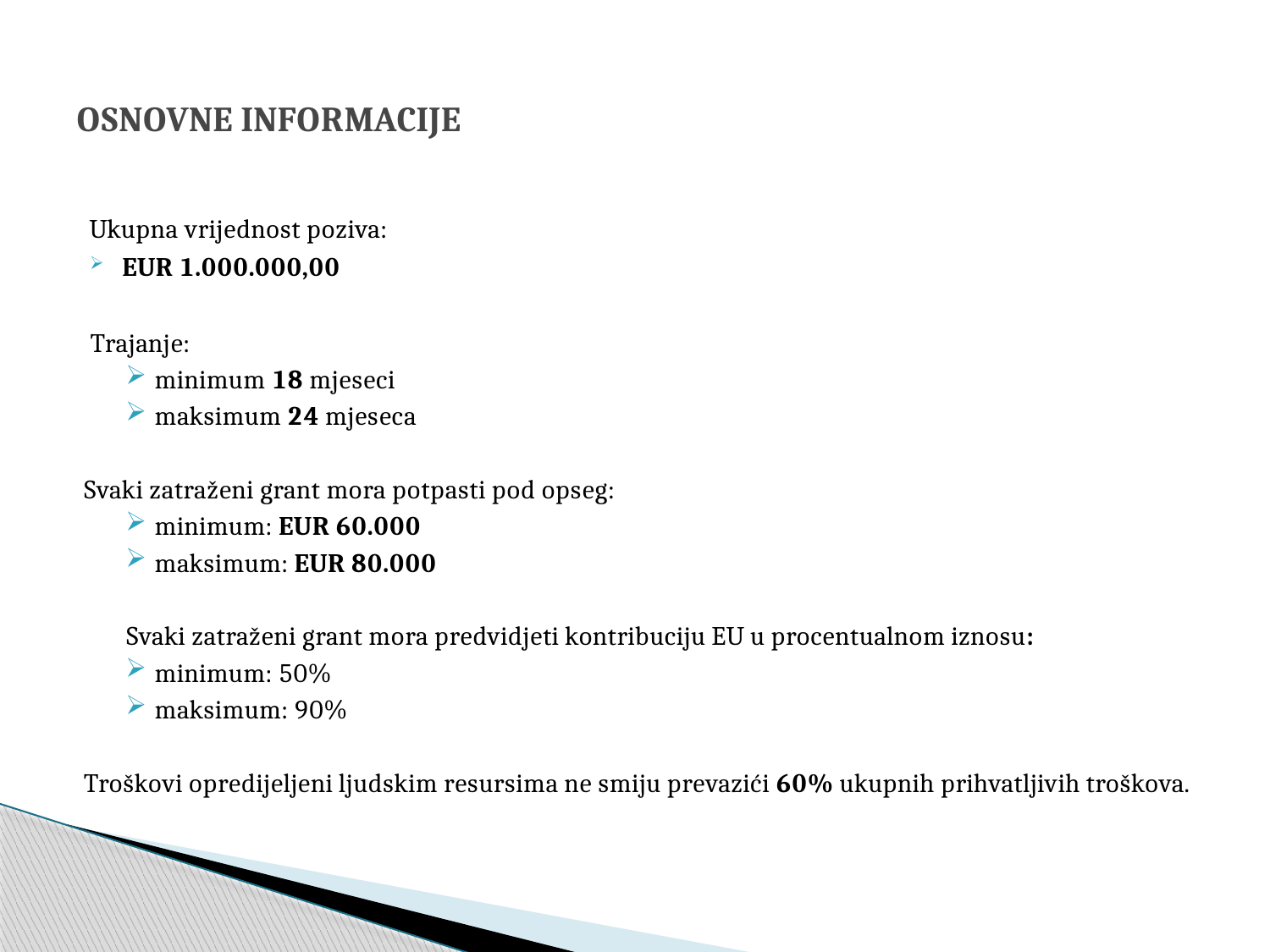

# OSNOVNE INFORMACIJE
Ukupna vrijednost poziva:
EUR 1.000.000,00

Trajanje:
minimum 18 mjeseci
maksimum 24 mjeseca

Svaki zatraženi grant mora potpasti pod opseg:
minimum: EUR 60.000
maksimum: EUR 80.000

Svaki zatraženi grant mora predvidjeti kontribuciju EU u procentualnom iznosu:
minimum: 50%
maksimum: 90%

Troškovi opredijeljeni ljudskim resursima ne smiju prevazići 60% ukupnih prihvatljivih troškova.